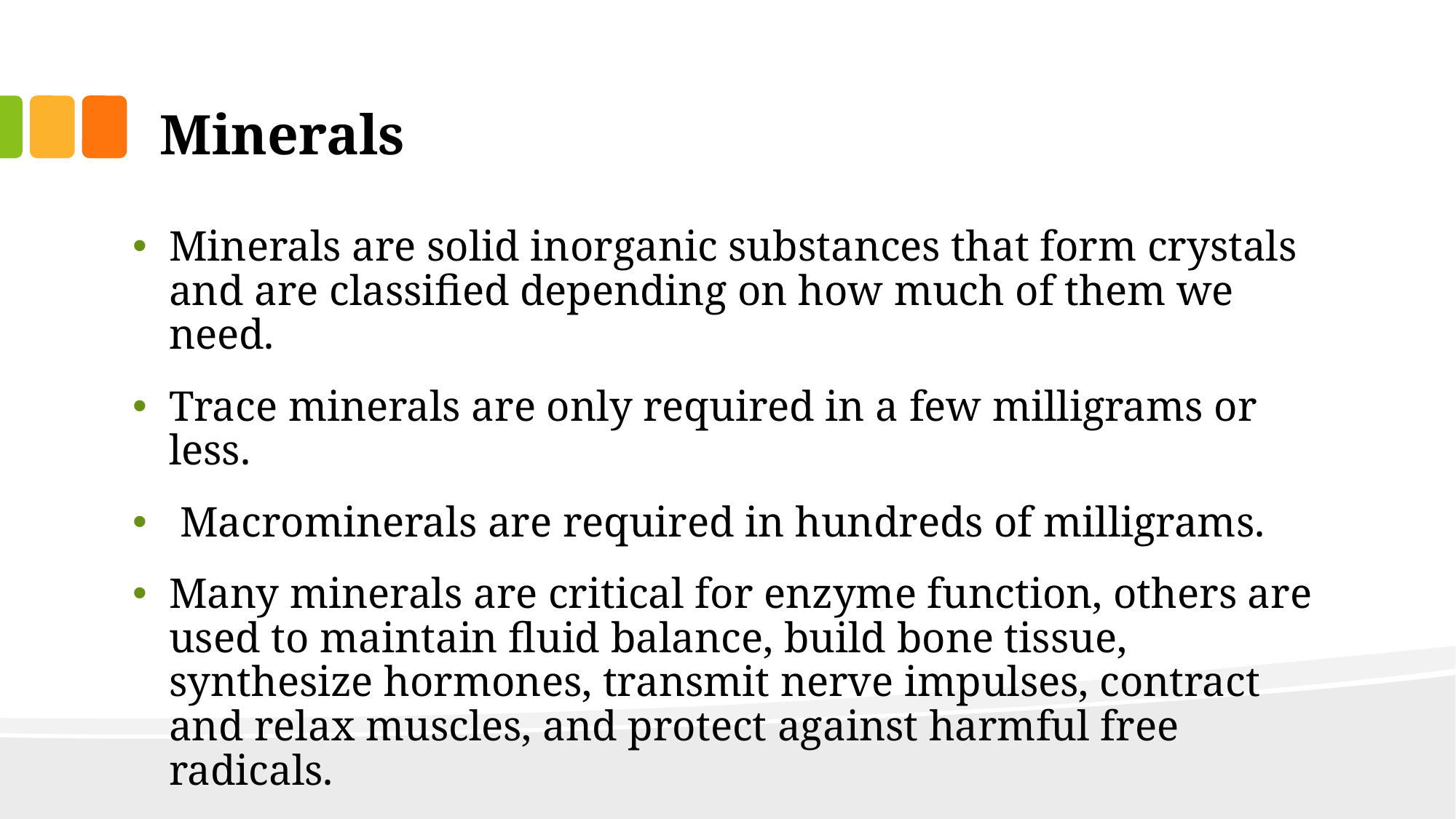

# Minerals
Minerals are solid inorganic substances that form crystals and are classified depending on how much of them we need.
Trace minerals are only required in a few milligrams or less.
 Macrominerals are required in hundreds of milligrams.
Many minerals are critical for enzyme function, others are used to maintain fluid balance, build bone tissue, synthesize hormones, transmit nerve impulses, contract and relax muscles, and protect against harmful free radicals.